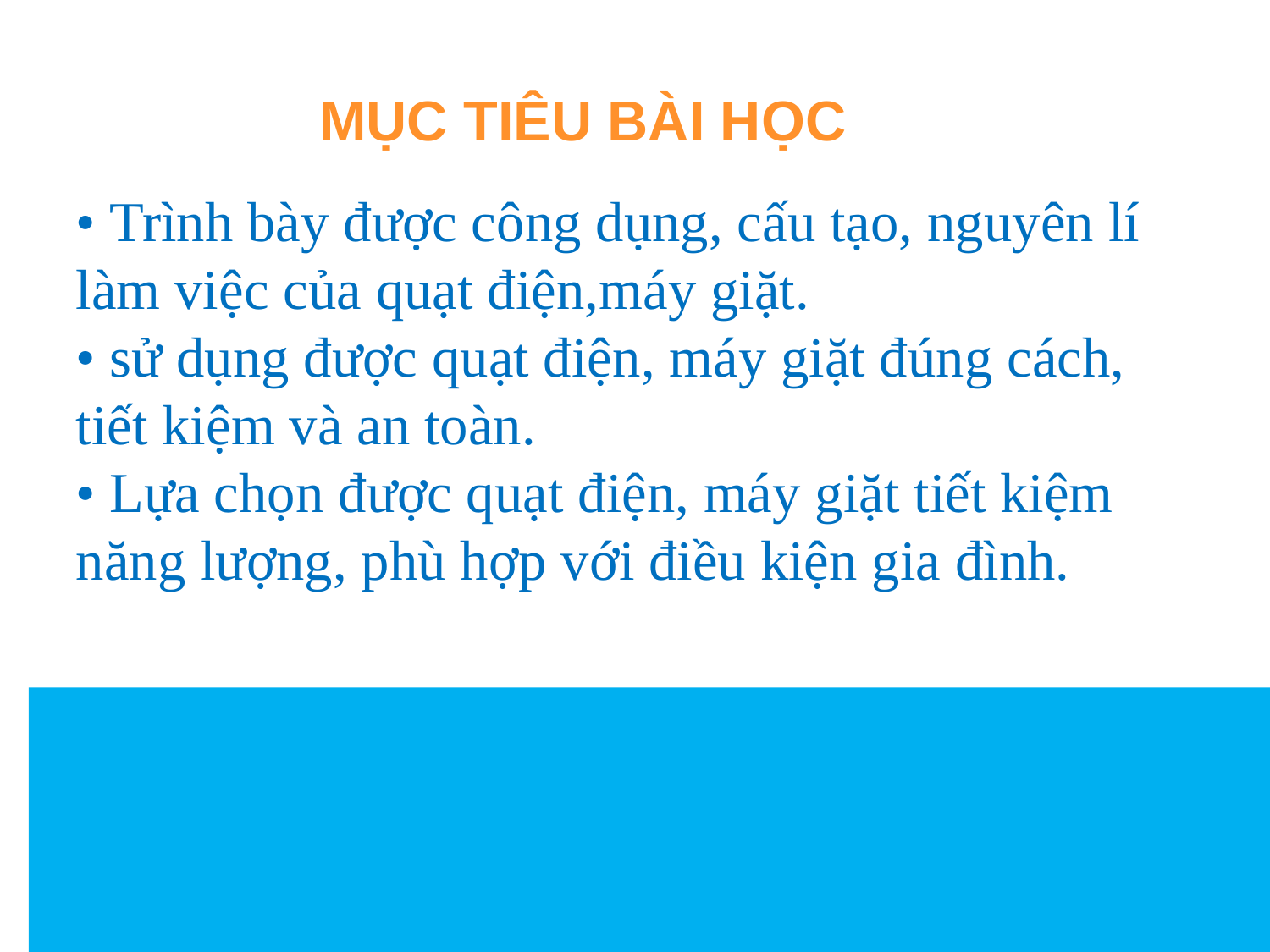

MỤC TIÊU BÀI HỌC
• Trình bày được công dụng, cấu tạo, nguyên lí làm việc của quạt điện,máy giặt.
• sử dụng được quạt điện, máy giặt đúng cách, tiết kiệm và an toàn.
• Lựa chọn được quạt điện, máy giặt tiết kiệm năng lượng, phù hợp với điều kiện gia đình.